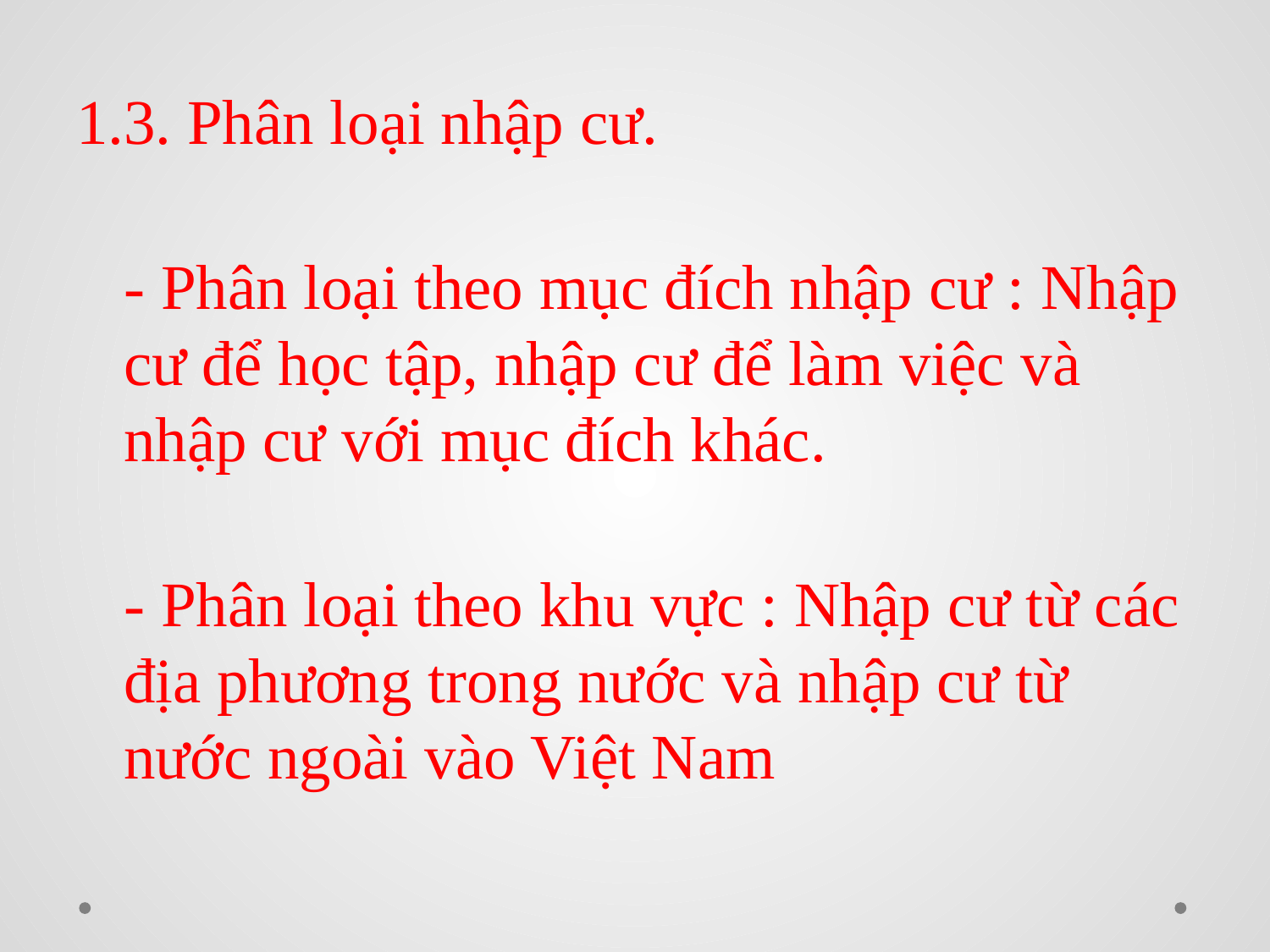

#
1.3. Phân loại nhập cư.
- Phân loại theo mục đích nhập cư : Nhập cư để học tập, nhập cư để làm việc và
nhập cư với mục đích khác.
- Phân loại theo khu vực : Nhập cư từ các địa phương trong nước và nhập cư từ
nước ngoài vào Việt Nam